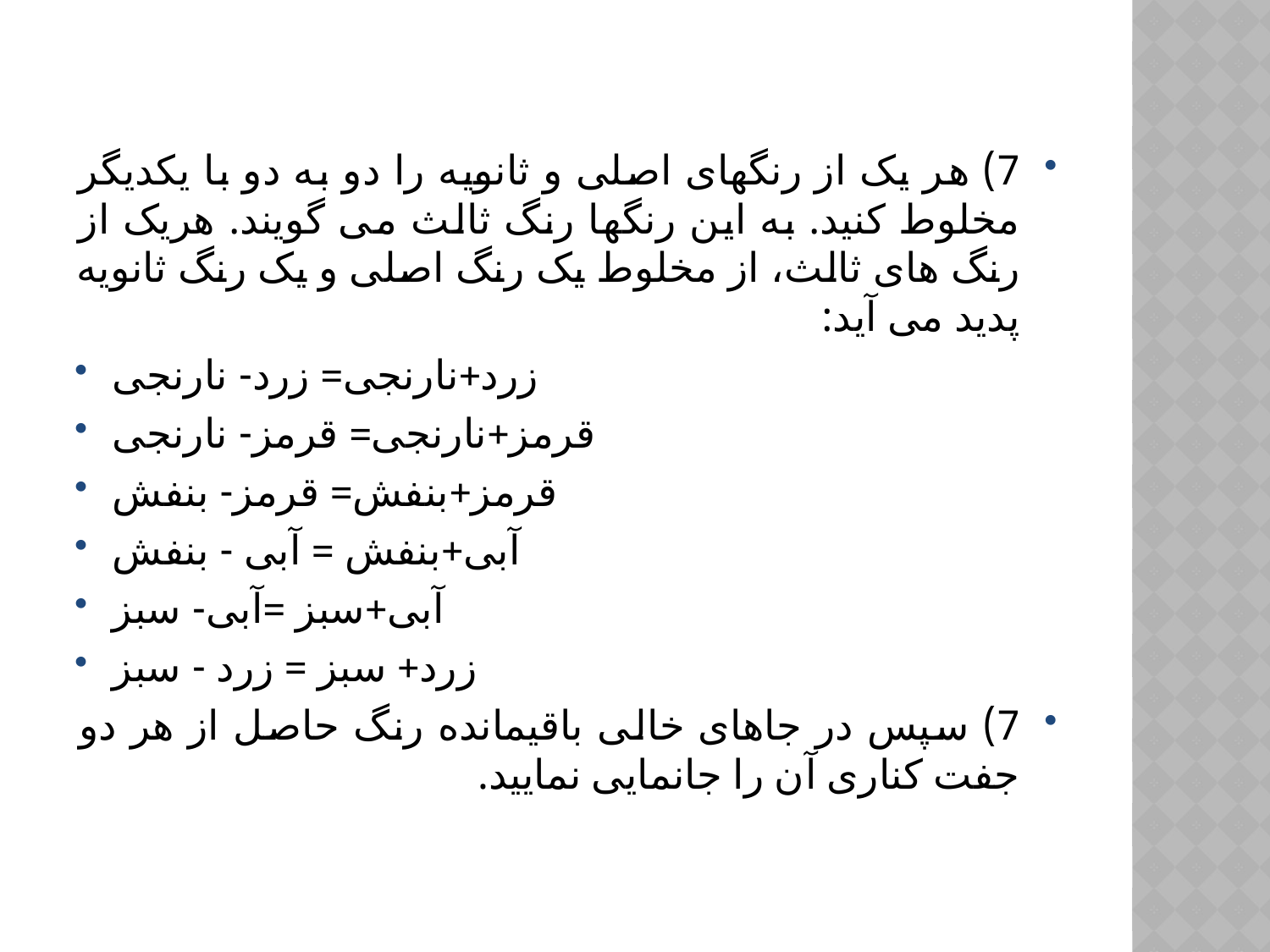

7) هر یک از رنگهای اصلی و ثانویه را دو به دو با یکدیگر مخلوط کنید. به این رنگها رنگ ثالث می گویند. هریک از رنگ های ثالث، از مخلوط یک رنگ اصلی و یک رنگ ثانویه پدید می آید:
زرد+نارنجی= زرد- نارنجی
قرمز+نارنجی= قرمز- نارنجی
قرمز+بنفش= قرمز- بنفش
آبی+بنفش = آبی - بنفش
آبی+سبز =آبی- سبز
زرد+ سبز = زرد - سبز
7) سپس در جاهای خالی باقیمانده رنگ حاصل از هر دو جفت کناری آن را جانمایی نمایید.